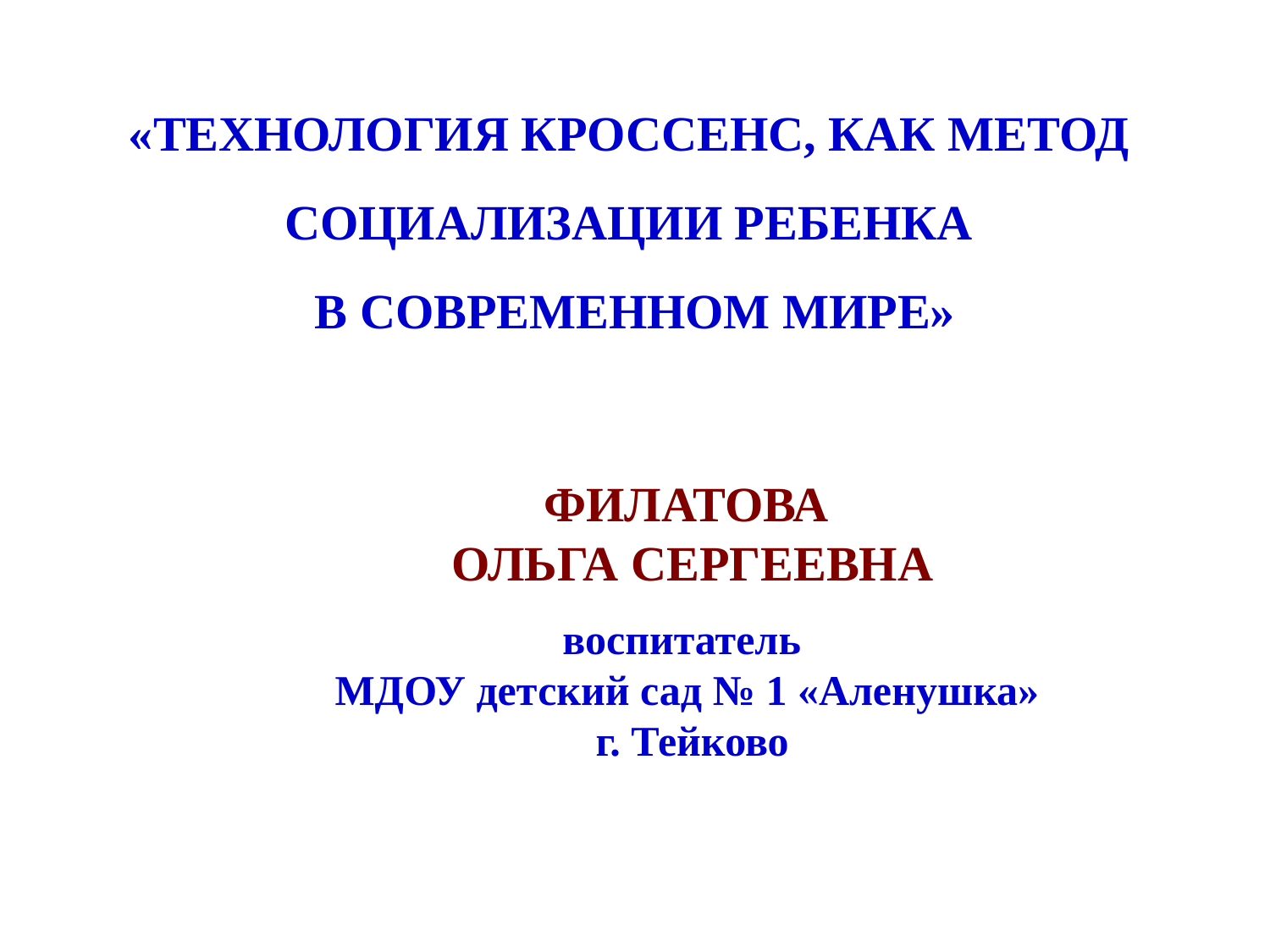

«ТЕХНОЛОГИЯ КРОССЕНС, КАК МЕТОД
СОЦИАЛИЗАЦИИ РЕБЕНКА
В СОВРЕМЕННОМ МИРЕ»
ФИЛАТОВА
ОЛЬГА СЕРГЕЕВНА

воспитатель
МДОУ детский сад № 1 «Аленушка»
г. Тейково